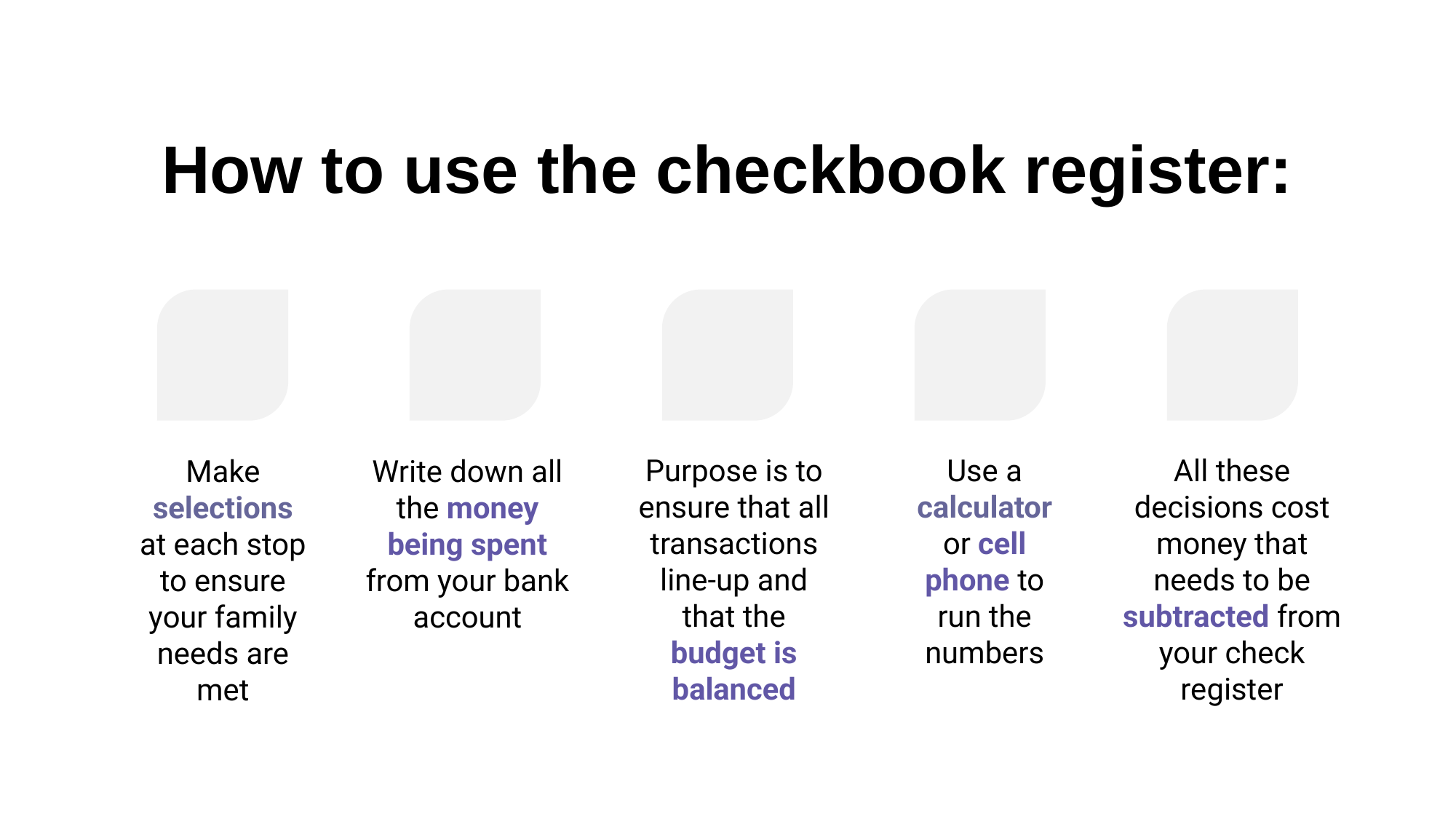

# How to use the checkbook register:

Purpose is to ensure that all transactions line-up and that the budget is balanced
Use a calculator or cell phone to run the numbers
All these decisions cost money that needs to be subtracted from your check register
Make selections at each stop to ensure your family needs are met
Write down all the money being spent from your bank account